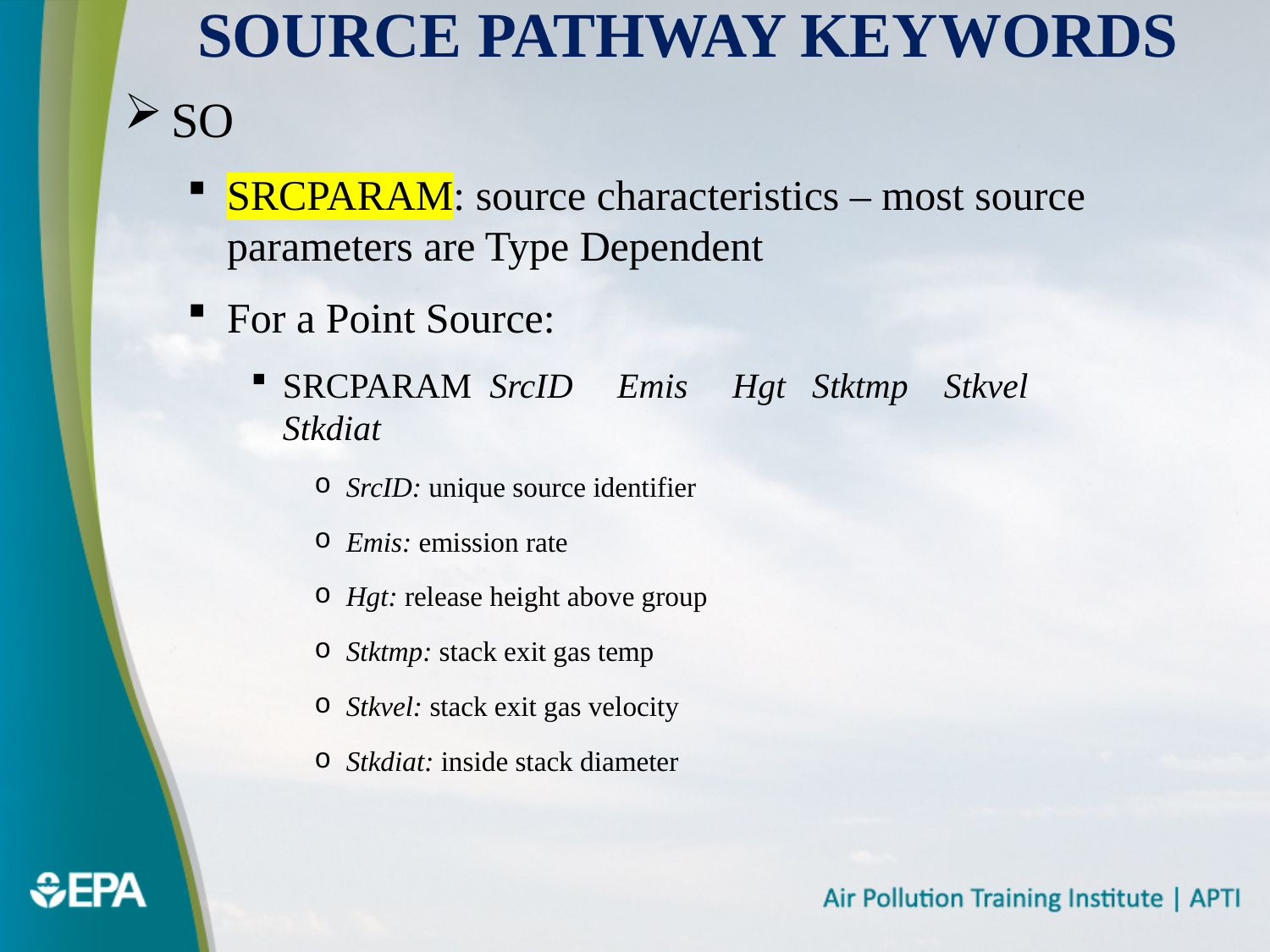

# Source Pathway Keywords
SO
SRCPARAM: source characteristics – most source parameters are Type Dependent
For a Point Source:
SRCPARAM  SrcID     Emis     Hgt   Stktmp    Stkvel     Stkdiat
SrcID: unique source identifier
Emis: emission rate
Hgt: release height above group
Stktmp: stack exit gas temp
Stkvel: stack exit gas velocity
Stkdiat: inside stack diameter